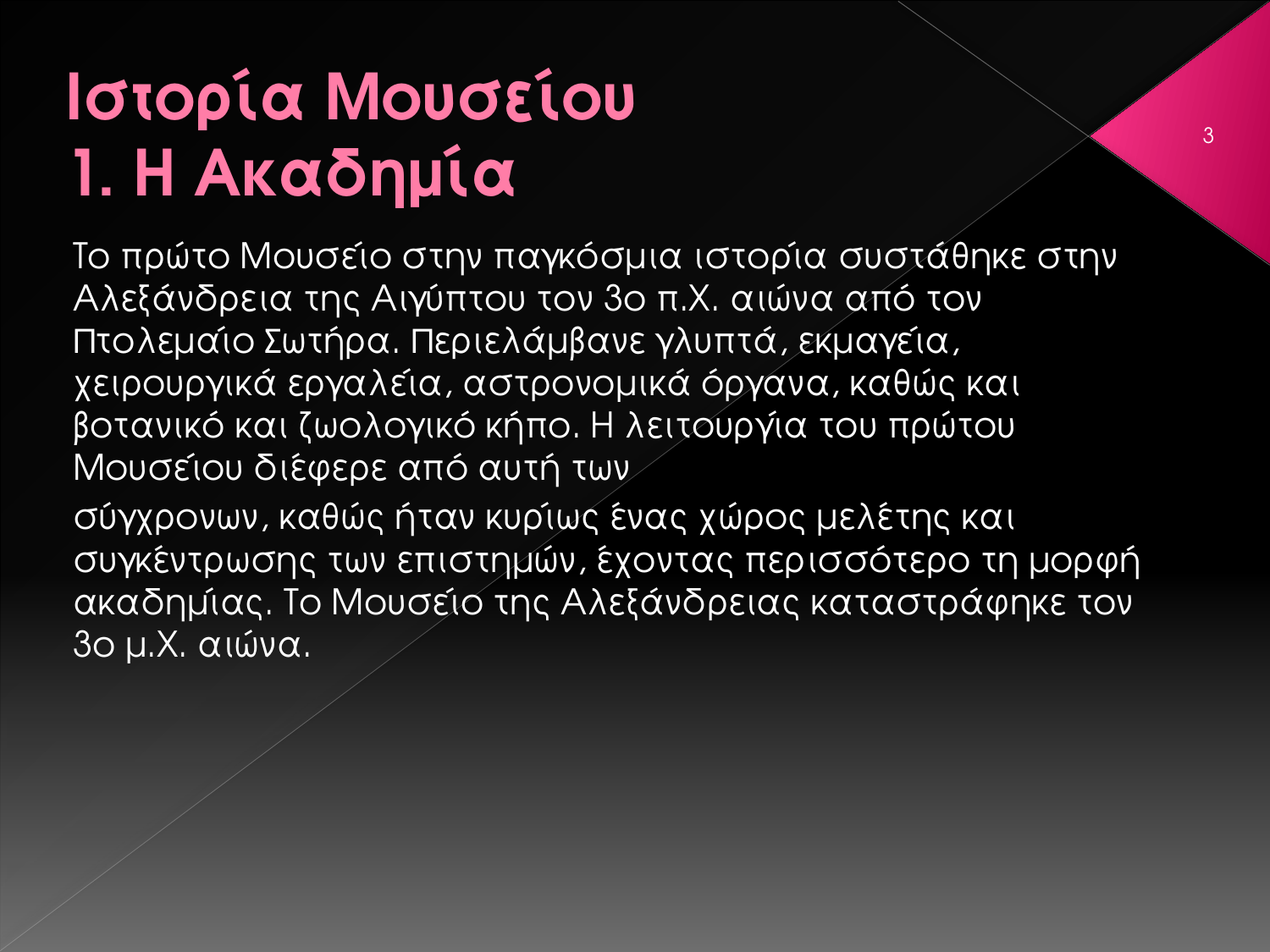

# Ιστορία Μουσείου 1. Η Ακαδημία
3
Το πρώτο Μουσείο στην παγκόσμια ιστορία συστάθηκε στην Αλεξάνδρεια της Αιγύπτου τον 3o π.Χ. αιώνα από τον Πτολεμαίο Σωτήρα. Περιελάμβανε γλυπτά, εκμαγεία, χειρουργικά εργαλεία, αστρονομικά όργανα, καθώς και βοτανικό και ζωολογικό κήπο. Η λειτουργία του πρώτου Μουσείου διέφερε από αυτή των
σύγχρονων, καθώς ήταν κυρίως ένας χώρος μελέτης και συγκέντρωσης των επιστημών, έχοντας περισσότερο τη μορφή ακαδημίας. Το Μουσείο της Αλεξάνδρειας καταστράφηκε τον 3ο μ.Χ. αιώνα.